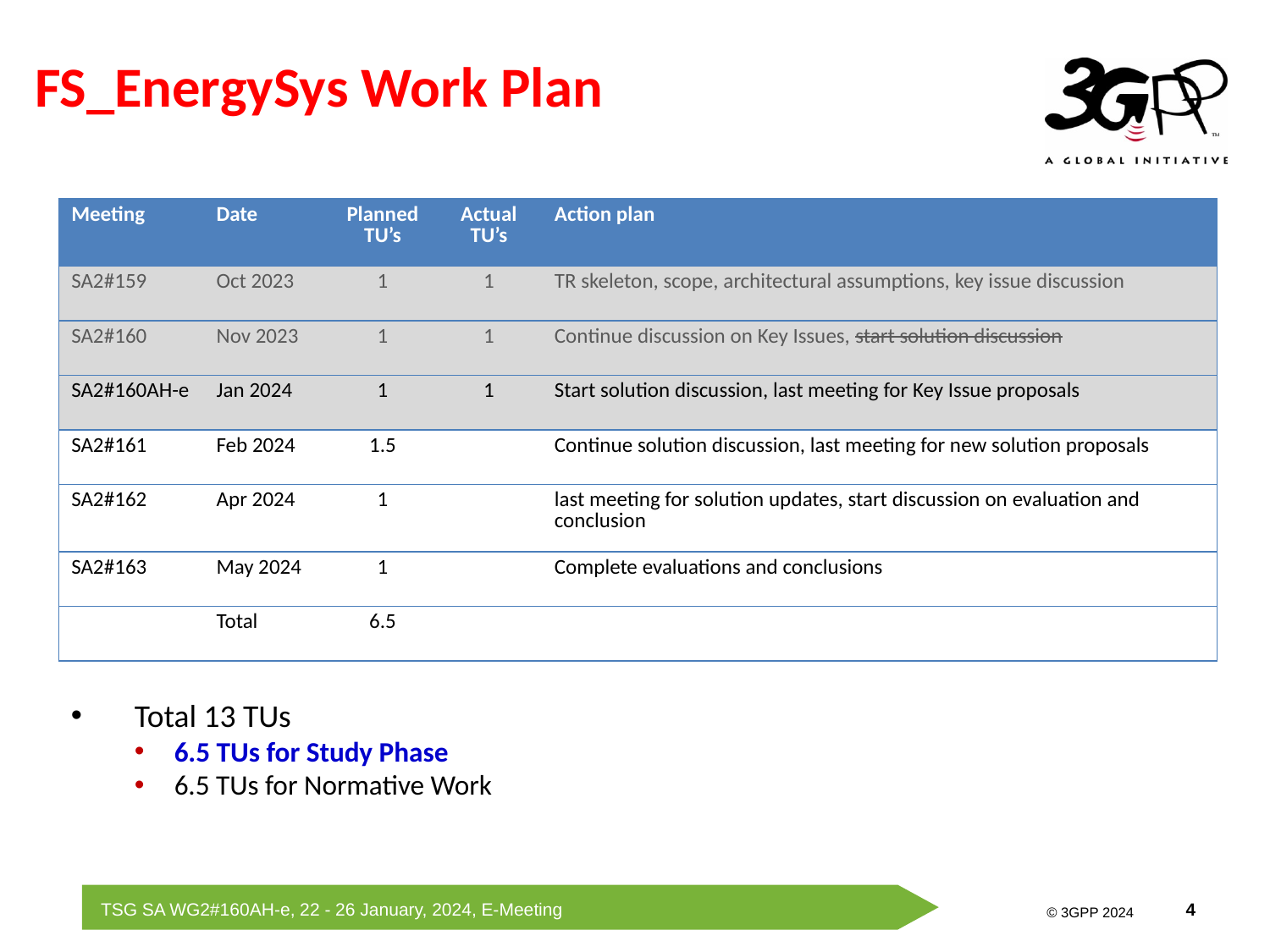

# FS_EnergySys Work Plan
| Meeting | Date | Planned TU’s | Actual TU’s | Action plan |
| --- | --- | --- | --- | --- |
| SA2#159 | Oct 2023 | 1 | 1 | TR skeleton, scope, architectural assumptions, key issue discussion |
| SA2#160 | Nov 2023 | 1 | 1 | Continue discussion on Key Issues, start solution discussion |
| SA2#160AH-e | Jan 2024 | 1 | 1 | Start solution discussion, last meeting for Key Issue proposals |
| SA2#161 | Feb 2024 | 1.5 |  | Continue solution discussion, last meeting for new solution proposals |
| SA2#162 | Apr 2024 | 1 |  | last meeting for solution updates, start discussion on evaluation and conclusion |
| SA2#163 | May 2024 | 1 |  | Complete evaluations and conclusions |
|  | Total | 6.5 |  |  |
Total 13 TUs
6.5 TUs for Study Phase
6.5 TUs for Normative Work